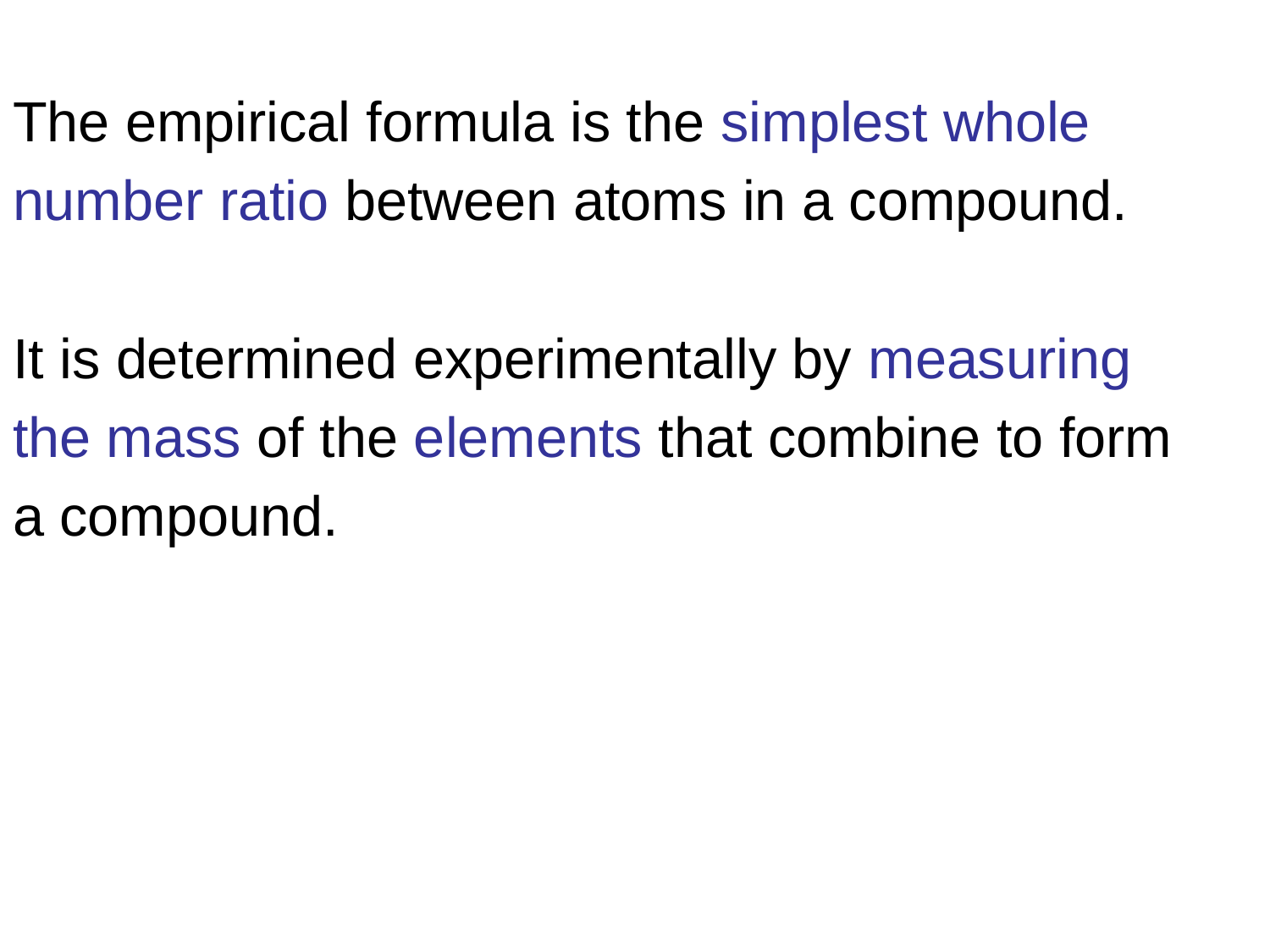

The empirical formula is the simplest whole
number ratio between atoms in a compound.

It is determined experimentally by measuring
the mass of the elements that combine to form
a compound.